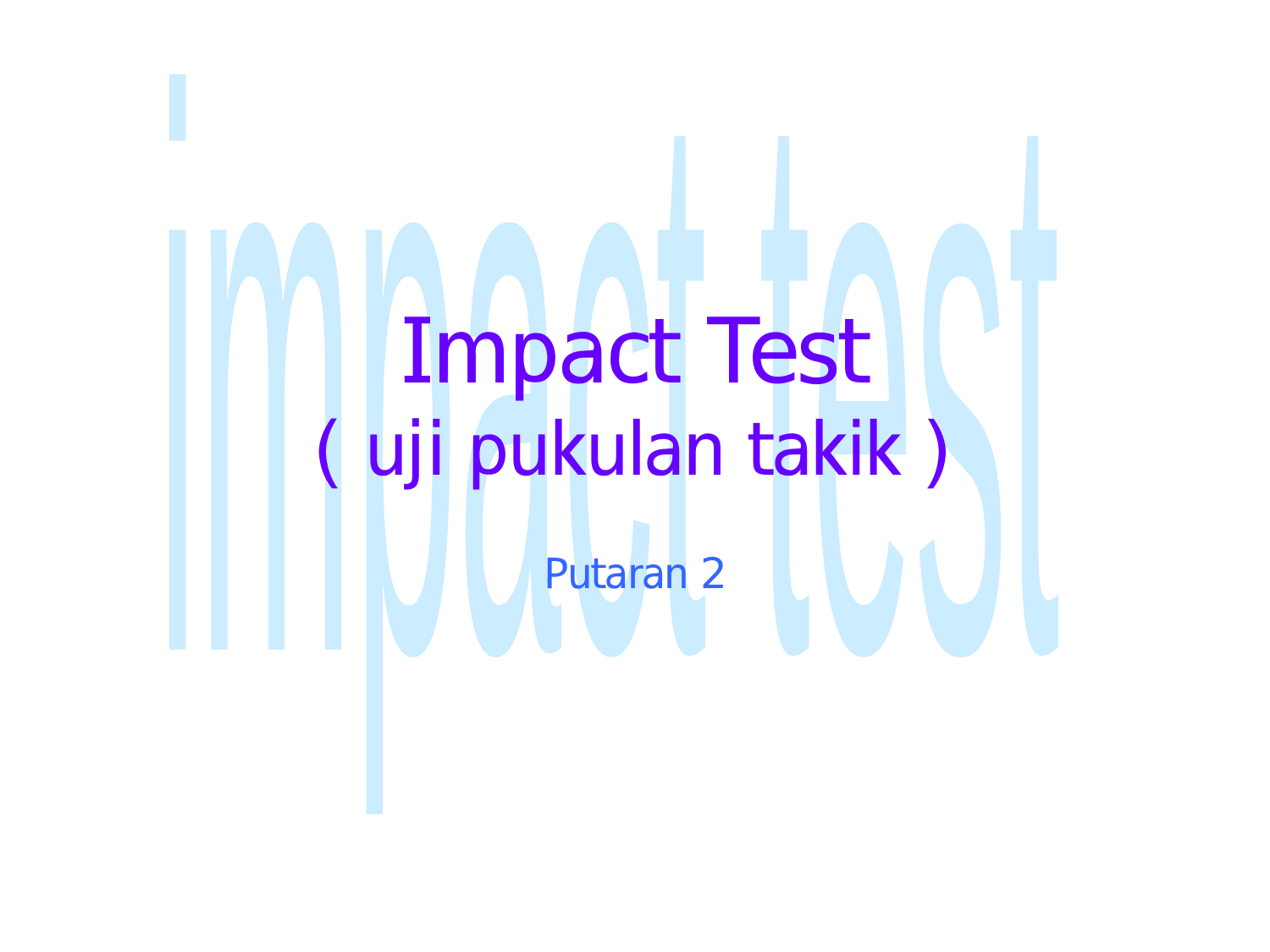

impact test
# Impact Test ( uji pukulan takik )
Putaran 2